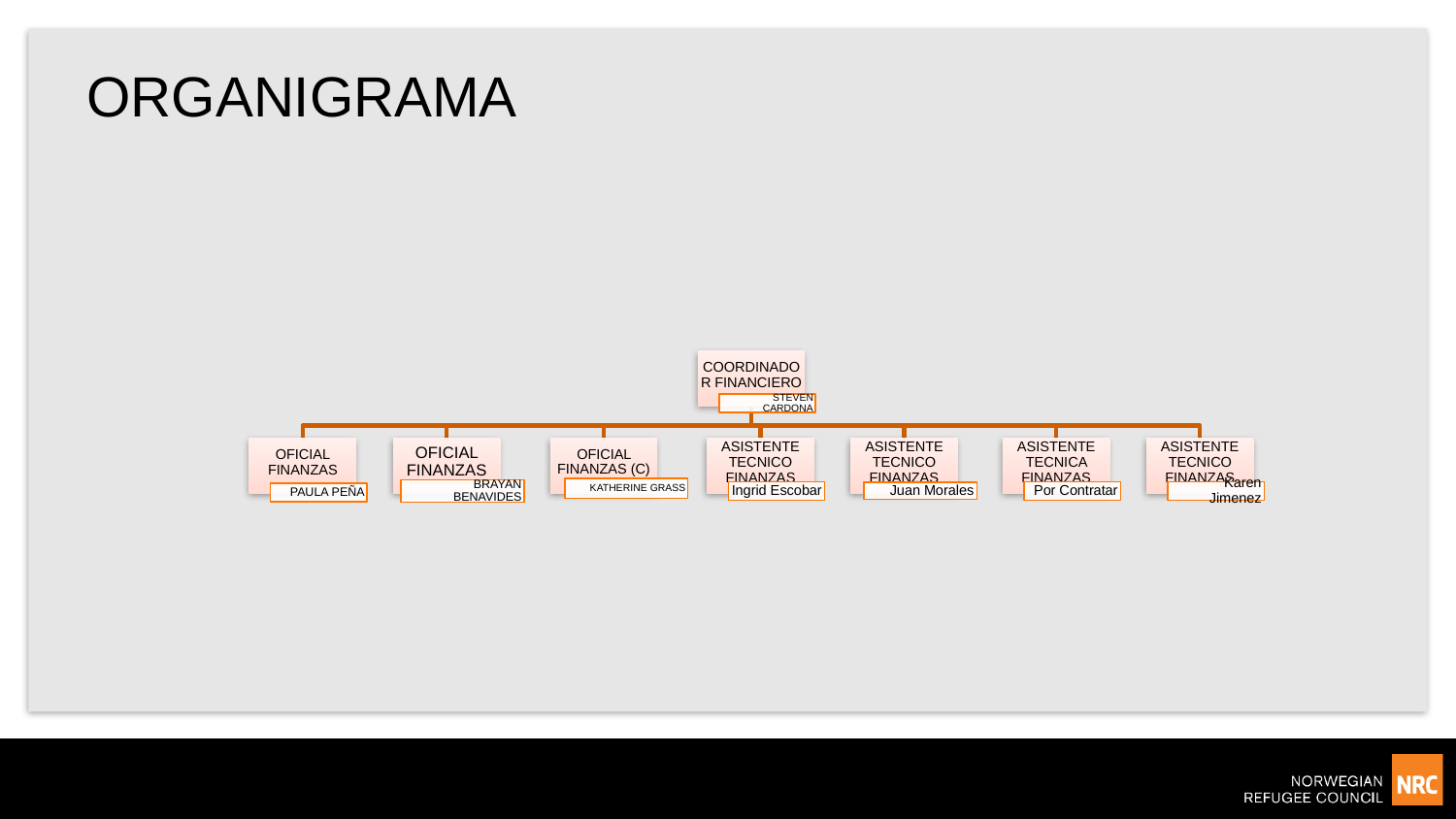

# ORGANIGRAMA
COORDINADOR FINANCIERO
STEVEN CARDONA
OFICIAL FINANZAS
PAULA PEÑA
OFICIAL FINANZAS
BRAYAN BENAVIDES
OFICIAL FINANZAS (C)
KATHERINE GRASS
ASISTENTE TECNICO FINANZAS
Ingrid Escobar
ASISTENTE TECNICO FINANZAS
Juan Morales
ASISTENTE TECNICA FINANZAS
Por Contratar
ASISTENTE TECNICO FINANZAS
Karen Jimenez